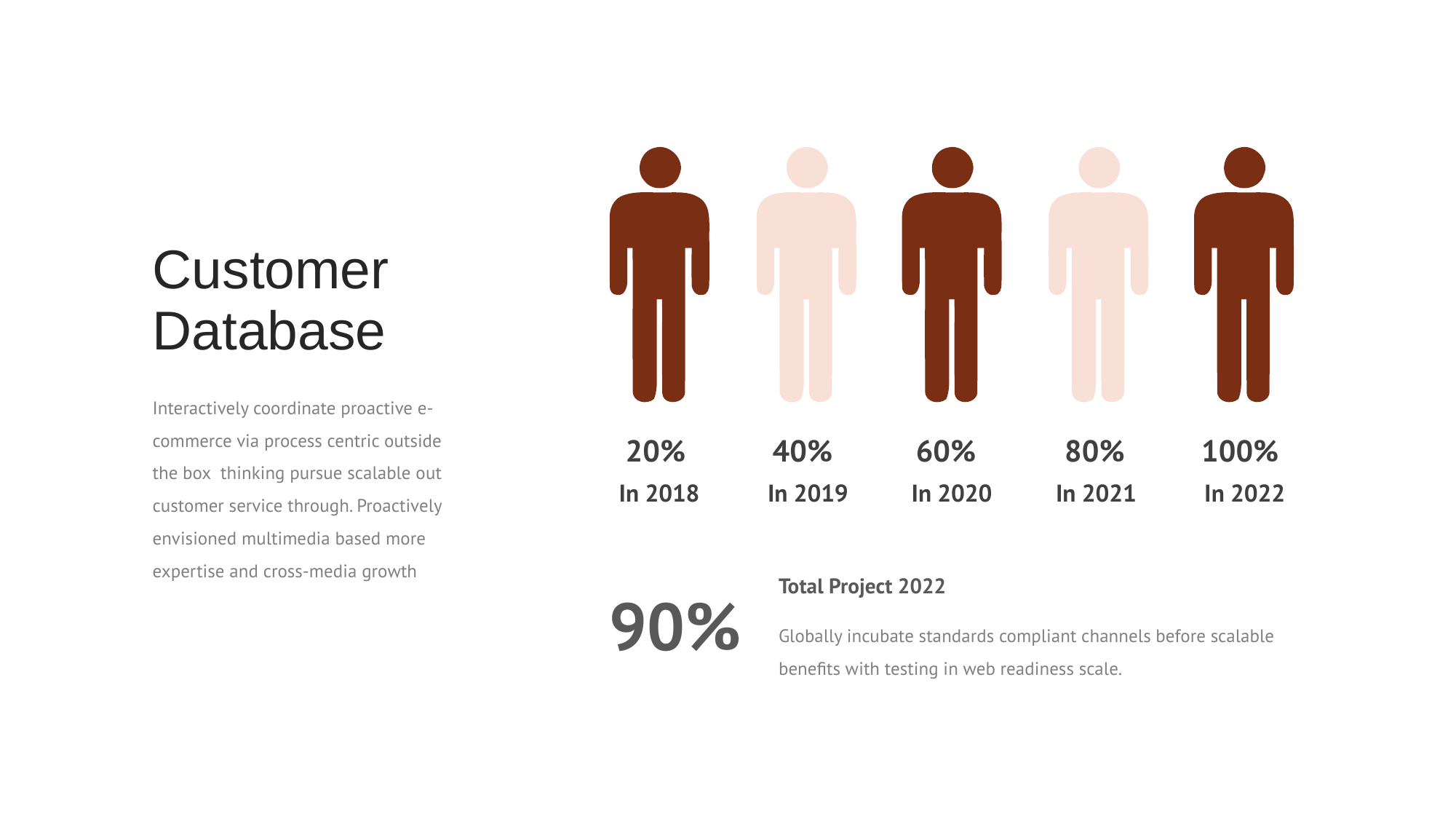

Customer Database
Interactively coordinate proactive e-commerce via process centric outside the box  thinking pursue scalable out customer service through. Proactively envisioned multimedia based more expertise and cross-media growth
20%
40%
60%
80%
100%
In 2018
In 2019
In 2020
In 2021
In 2022
Total Project 2022
Globally incubate standards compliant channels before scalable benefits with testing in web readiness scale.
90%